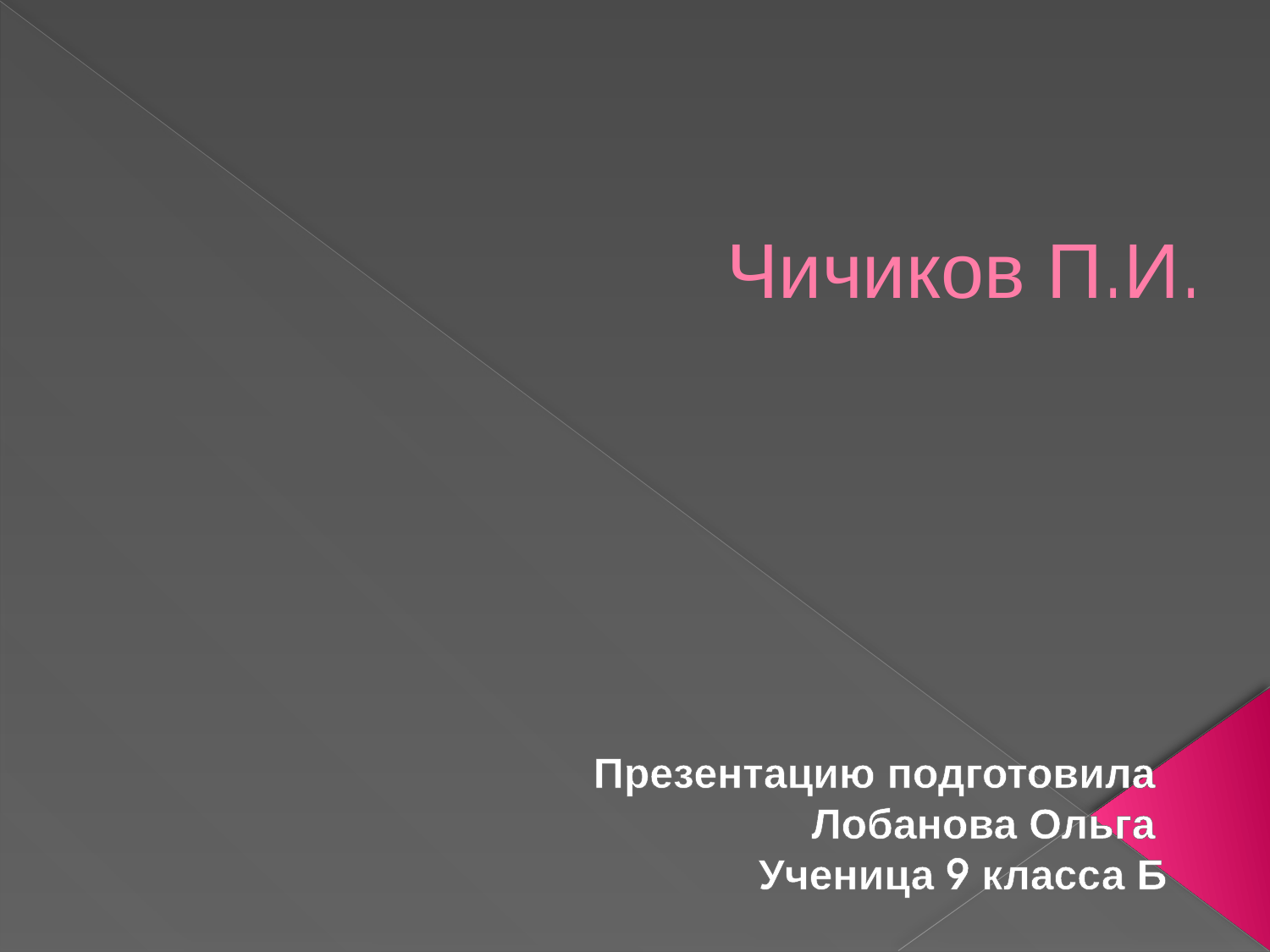

# Чичиков П.И.

Презентацию подготовила
Лобанова Ольга
Ученица 9 класса Б